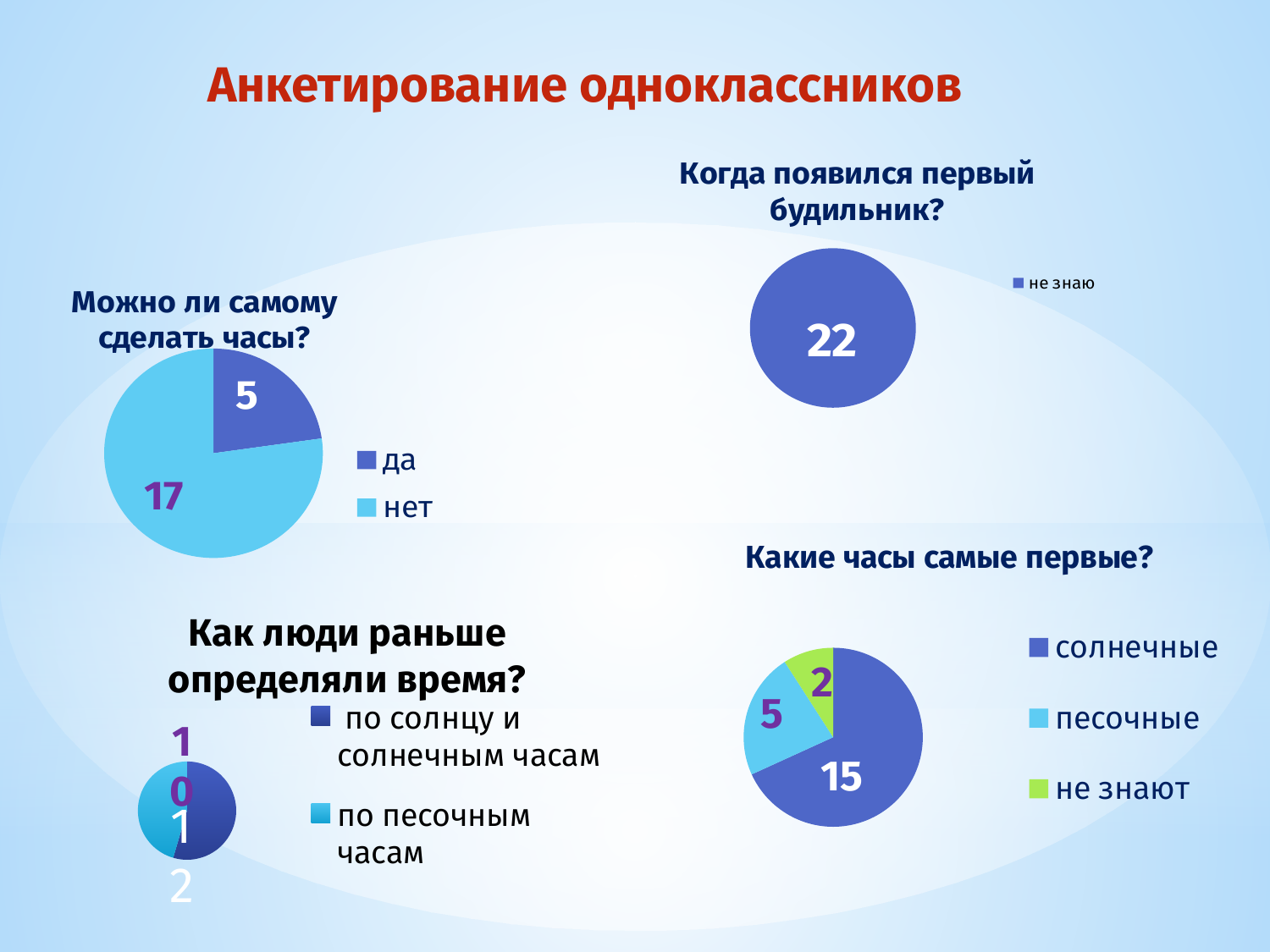

Анкетирование одноклассников

### Chart: Когда появился первый будильник?

| Category | Когда появился первый будильник? |
|---|---|
| не знаю | 22.0 |

### Chart: Можно ли самому сделать часы?

| Category | Продажи |
|---|---|
| да | 5.0 |
| нет | 17.0 |

### Chart: Какие часы самые первые?

| Category | Пкакие часы самые первые?родажи |
|---|---|
| солнечные | 15.0 |
| песочные | 5.0 |
| не знают | 2.0 |

### Chart: Как люди раньше определяли время?

| Category | Продажи |
|---|---|
|  по солнцу и солнечным часам | 12.0 |
| по песочным часам | 10.0 |
#